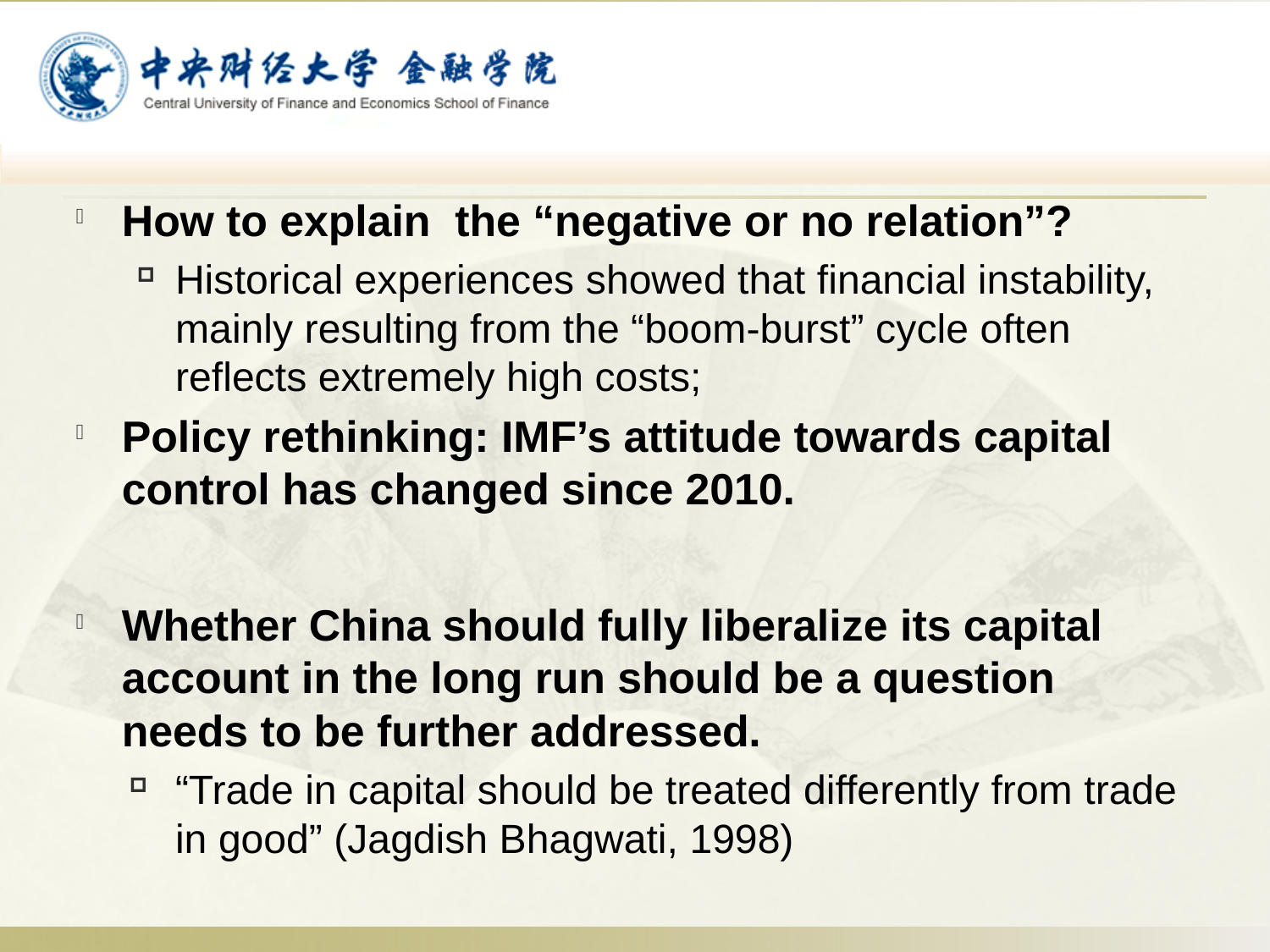

How to explain  the “negative or no relation”?
Historical experiences showed that financial instability, mainly resulting from the “boom-burst” cycle often reflects extremely high costs;
Policy rethinking: IMF’s attitude towards capital control has changed since 2010.

Whether China should fully liberalize its capital account in the long run should be a question needs to be further addressed.
“Trade in capital should be treated differently from trade in good” (Jagdish Bhagwati, 1998)